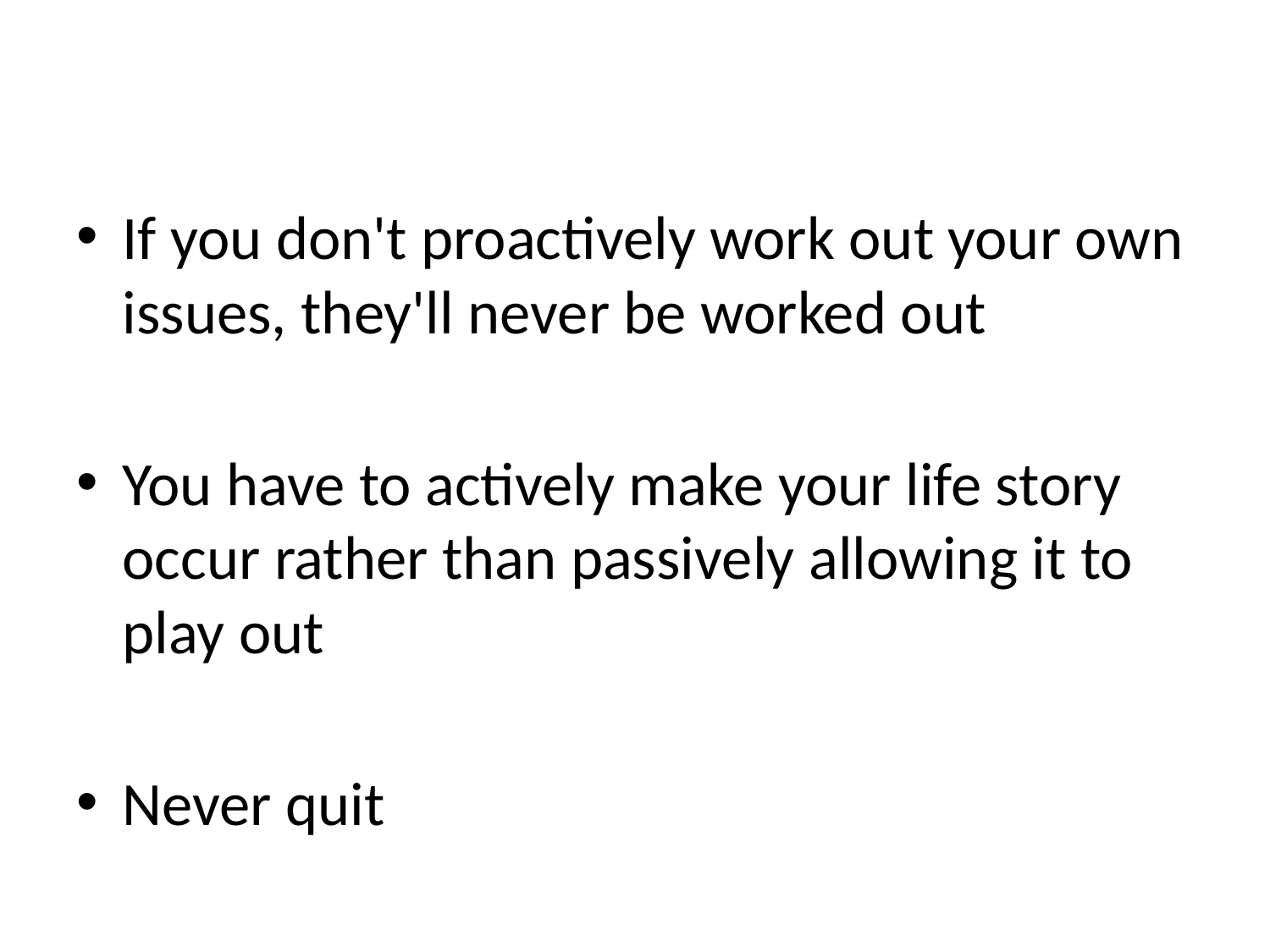

If you don't proactively work out your own issues, they'll never be worked out

You have to actively make your life story occur rather than passively allowing it to play out

Never quit